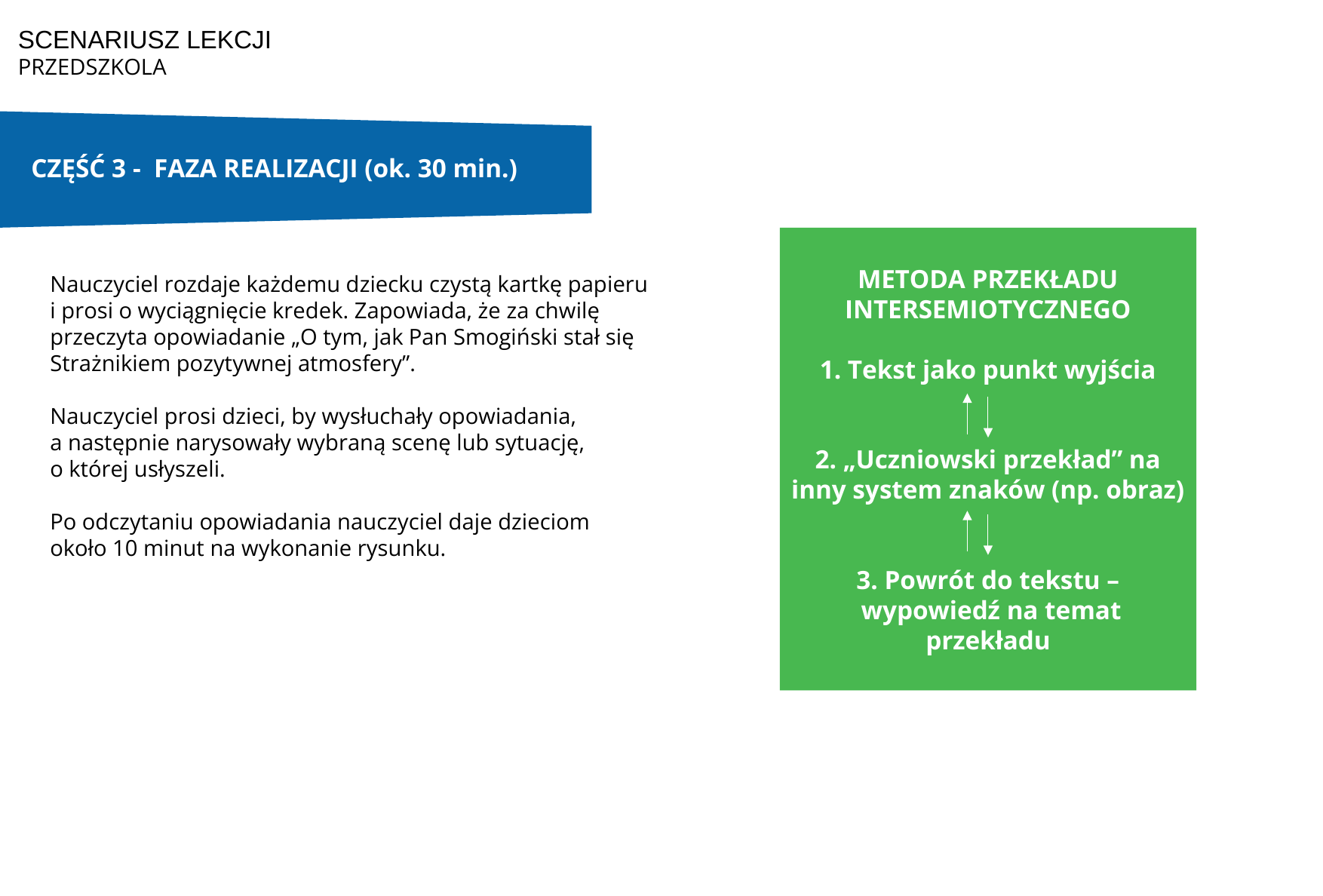

SCENARIUSZ LEKCJI
PRZEDSZKOLA
CZĘŚĆ 3 -  FAZA REALIZACJI (ok. 30 min.)

METODA PRZEKŁADU INTERSEMIOTYCZNEGO

1. Tekst jako punkt wyjścia

2. „Uczniowski przekład” na inny system znaków (np. obraz)

3. Powrót do tekstu –
 wypowiedź na temat przekładu

Nauczyciel rozdaje każdemu dziecku czystą kartkę papieru i prosi o wyciągnięcie kredek. Zapowiada, że za chwilę przeczyta opowiadanie „O tym, jak Pan Smogiński stał się Strażnikiem pozytywnej atmosfery”.

Nauczyciel prosi dzieci, by wysłuchały opowiadania,            a następnie narysowały wybraną scenę lub sytuację,          o której usłyszeli.

Po odczytaniu opowiadania nauczyciel daje dzieciom około 10 minut na wykonanie rysunku.